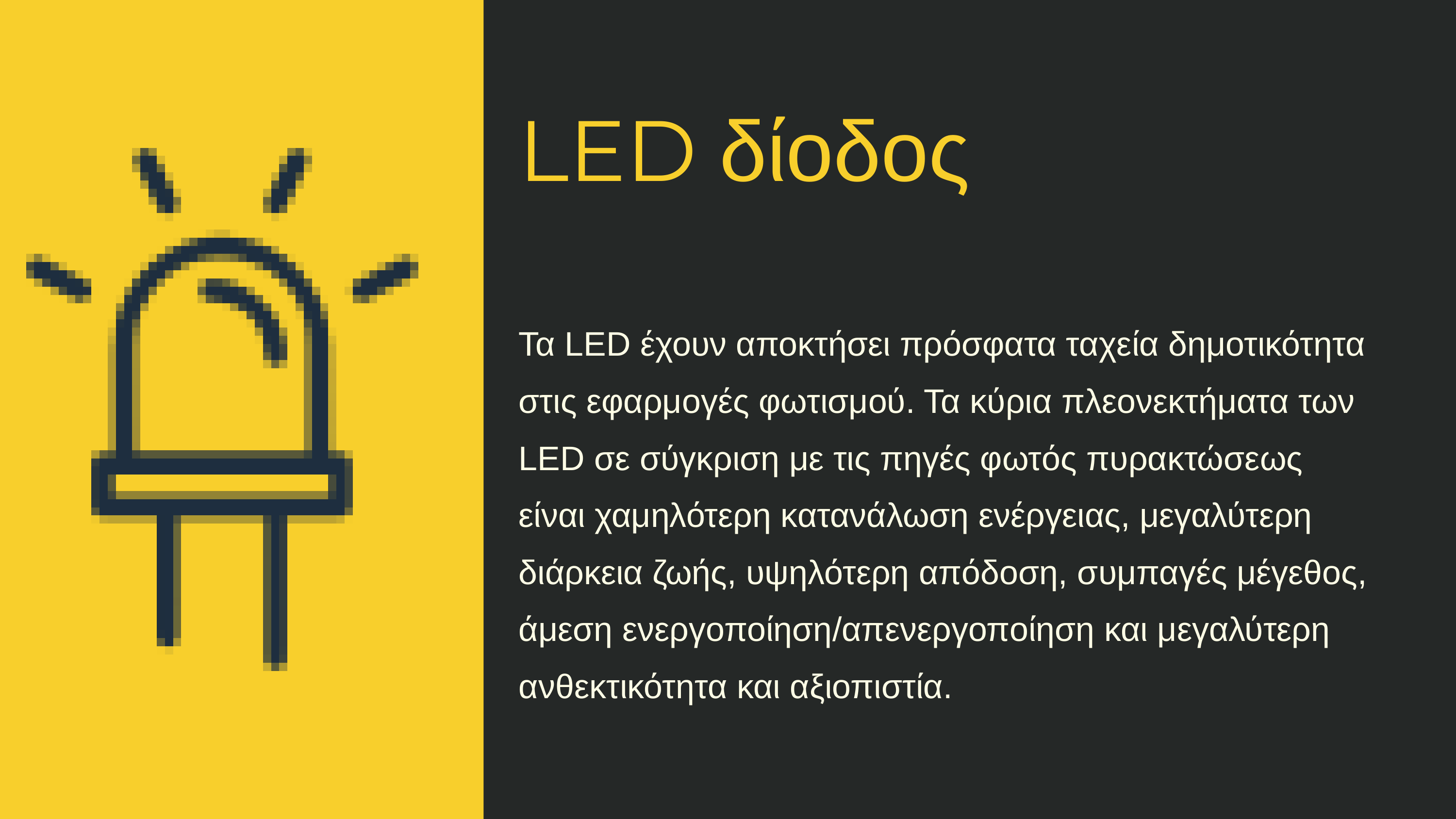

LED δίοδος

Τα LED έχουν αποκτήσει πρόσφατα ταχεία δημοτικότητα στις εφαρμογές φωτισμού. Τα κύρια πλεονεκτήματα των LED σε σύγκριση με τις πηγές φωτός πυρακτώσεως είναι χαμηλότερη κατανάλωση ενέργειας, μεγαλύτερη διάρκεια ζωής, υψηλότερη απόδοση, συμπαγές μέγεθος, άμεση ενεργοποίηση/απενεργοποίηση και μεγαλύτερη ανθεκτικότητα και αξιοπιστία.